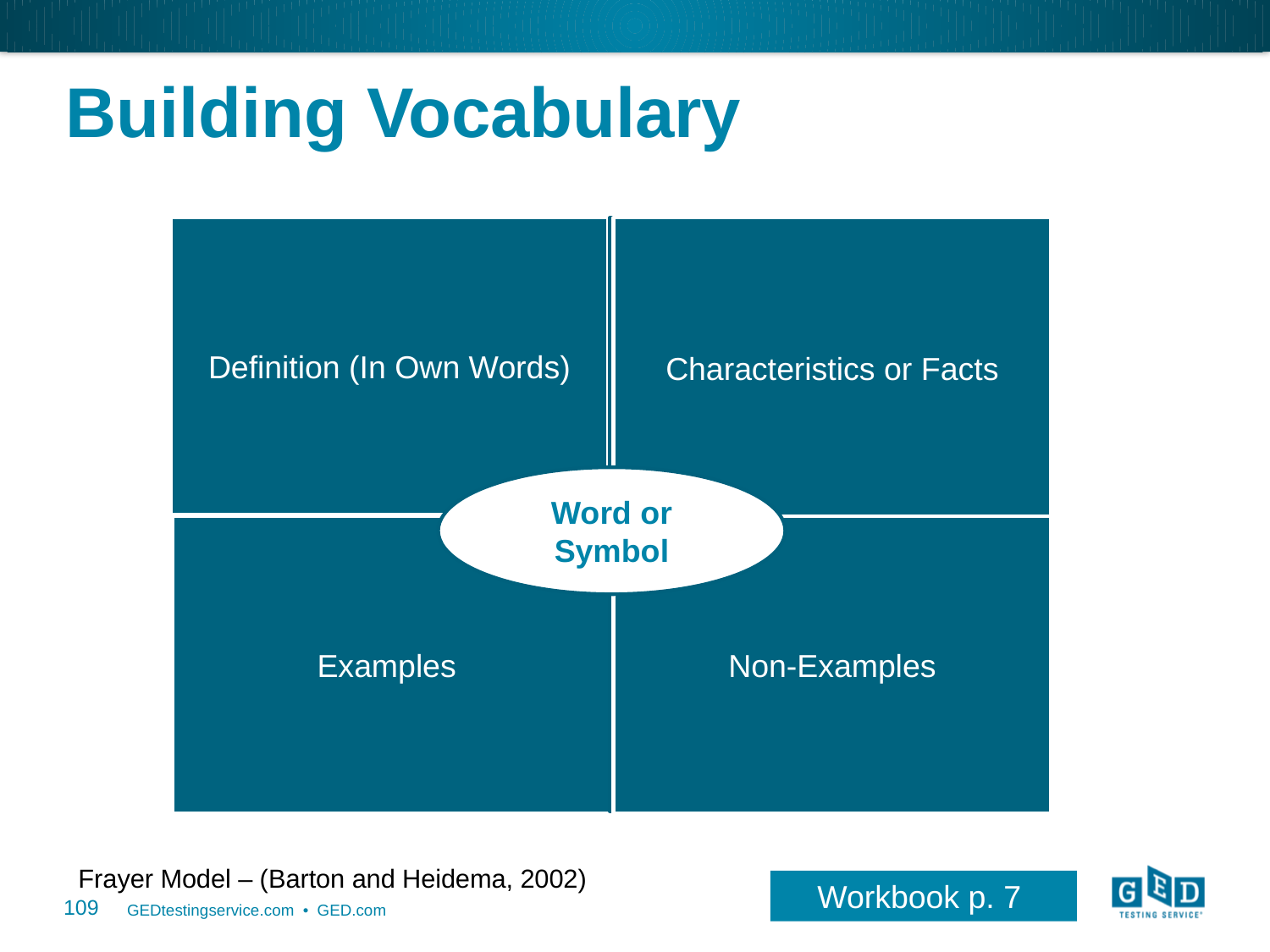

# Building Vocabulary
Characteristics or Facts
Facts/Characteristics
Definition (In Own Words)
Word or Symbol
Non-examples
Non-Examples
Examples
Frayer Model – (Barton and Heidema, 2002)
Workbook p. 7
109